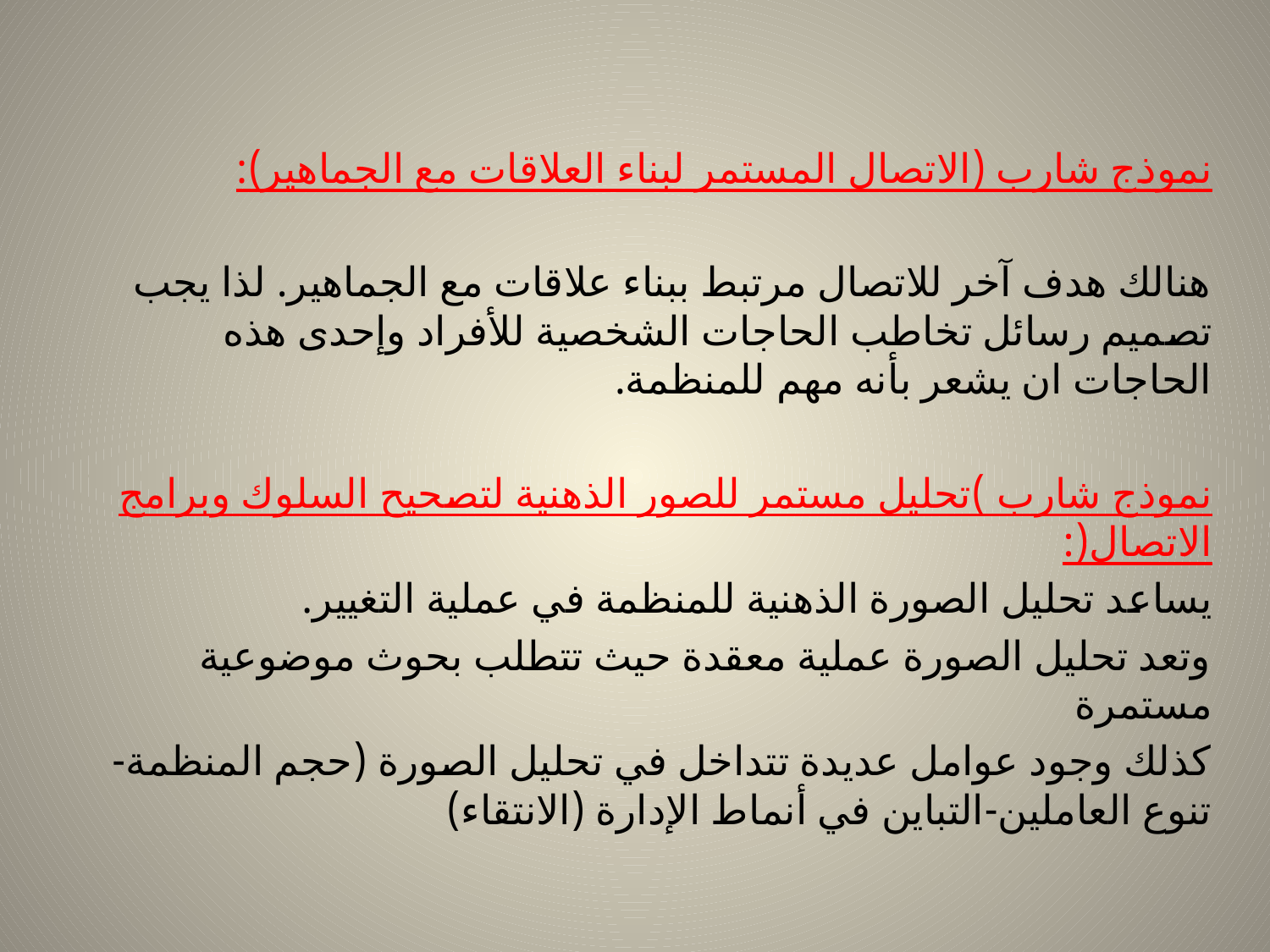

نموذج شارب (الاتصال المستمر لبناء العلاقات مع الجماهير):

هنالك هدف آخر للاتصال مرتبط ببناء علاقات مع الجماهير. لذا يجب تصميم رسائل تخاطب الحاجات الشخصية للأفراد وإحدى هذه الحاجات ان يشعر بأنه مهم للمنظمة.

نموذج شارب )تحليل مستمر للصور الذهنية لتصحيح السلوك وبرامج الاتصال(:
يساعد تحليل الصورة الذهنية للمنظمة في عملية التغيير.
وتعد تحليل الصورة عملية معقدة حيث تتطلب بحوث موضوعية مستمرة
كذلك وجود عوامل عديدة تتداخل في تحليل الصورة (حجم المنظمة-تنوع العاملين-التباين في أنماط الإدارة (الانتقاء)